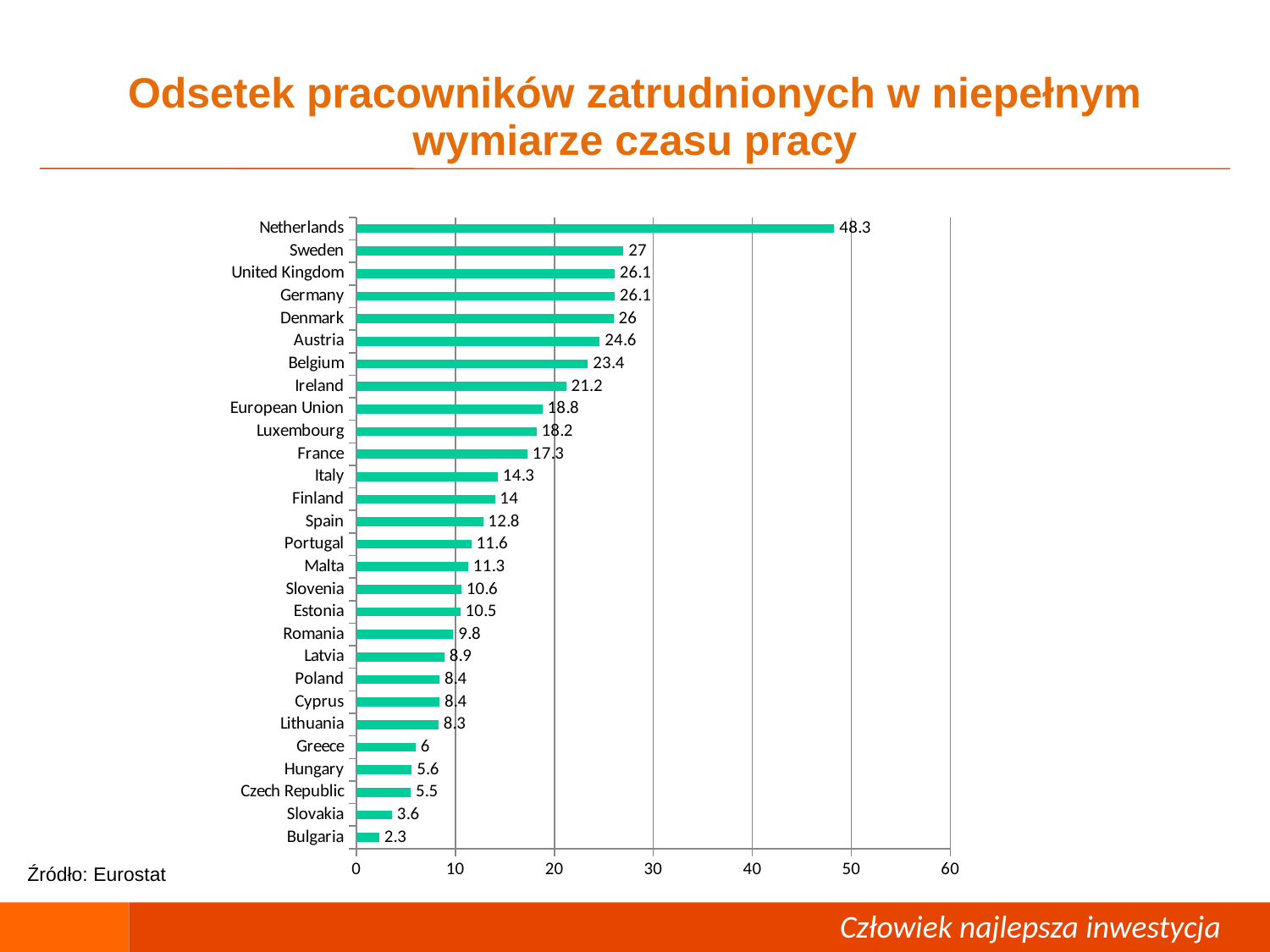

# Odsetek pracowników zatrudnionych w niepełnym wymiarze czasu pracy

### Chart

| Category |  |
|---|---|
| Bulgaria | 2.3 |
| Slovakia | 3.6 |
| Czech Republic | 5.5 |
| Hungary | 5.6 |
| Greece | 6.0 |
| Lithuania | 8.3 |
| Cyprus | 8.4 |
| Poland | 8.4 |
| Latvia | 8.9 |
| Romania | 9.8 |
| Estonia | 10.5 |
| Slovenia | 10.6 |
| Malta | 11.3 |
| Portugal | 11.6 |
| Spain | 12.8 |
| Finland | 14.0 |
| Italy | 14.3 |
| France | 17.3 |
| Luxembourg | 18.2 |
| European Union | 18.8 |
| Ireland | 21.2 |
| Belgium | 23.4 |
| Austria | 24.6 |
| Denmark | 26.0 |
| Germany | 26.1 |
| United Kingdom | 26.1 |
| Sweden | 27.0 |
| Netherlands | 48.3 |

### Chart

| Category |
|---|
Źródło: Eurostat
Człowiek – najlepsza inwestycja

                                                                                            Człowiek najlepsza inwestycja